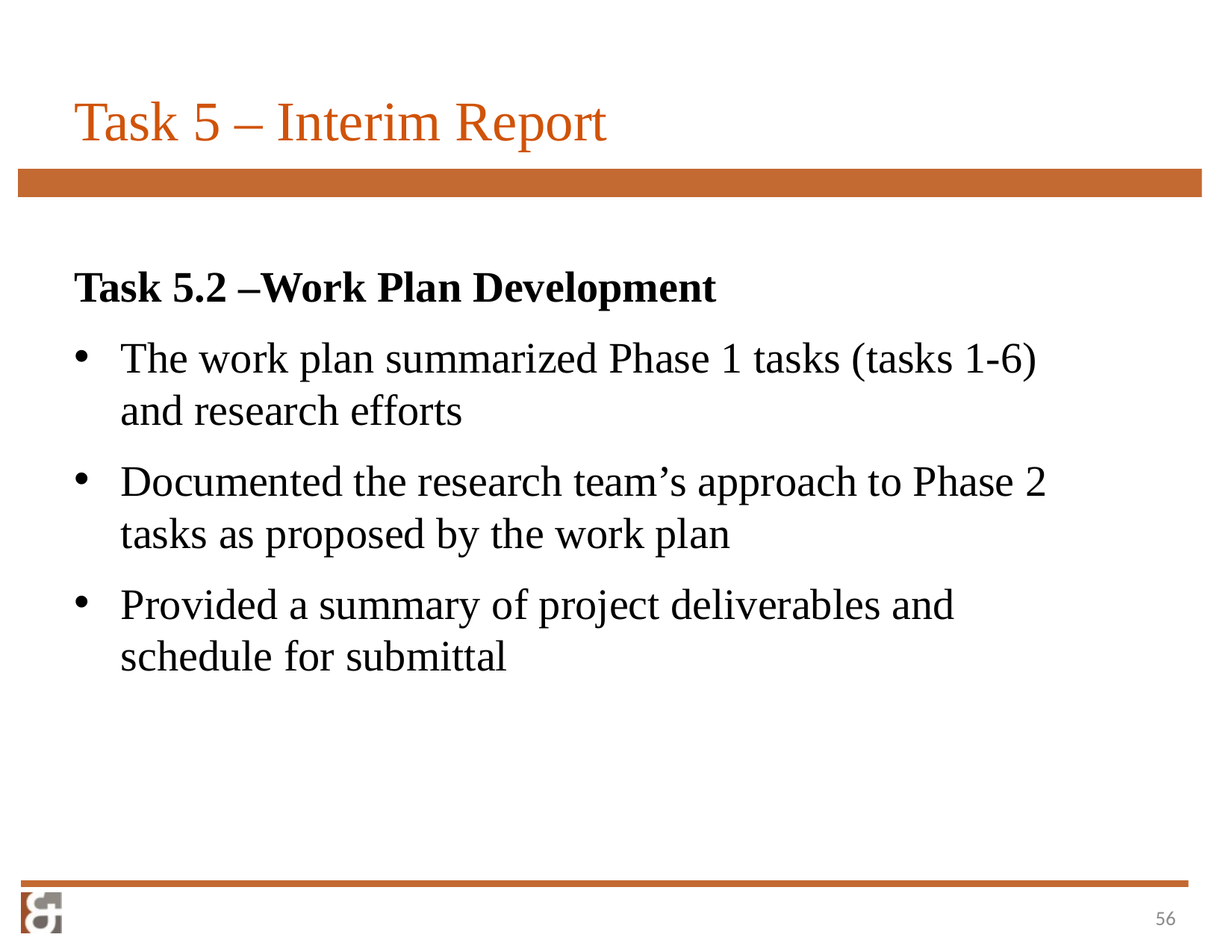

# Task 5 – Interim Report
Task 5.2 –Work Plan Development
The work plan summarized Phase 1 tasks (tasks 1-6) and research efforts
Documented the research team’s approach to Phase 2 tasks as proposed by the work plan
Provided a summary of project deliverables and schedule for submittal